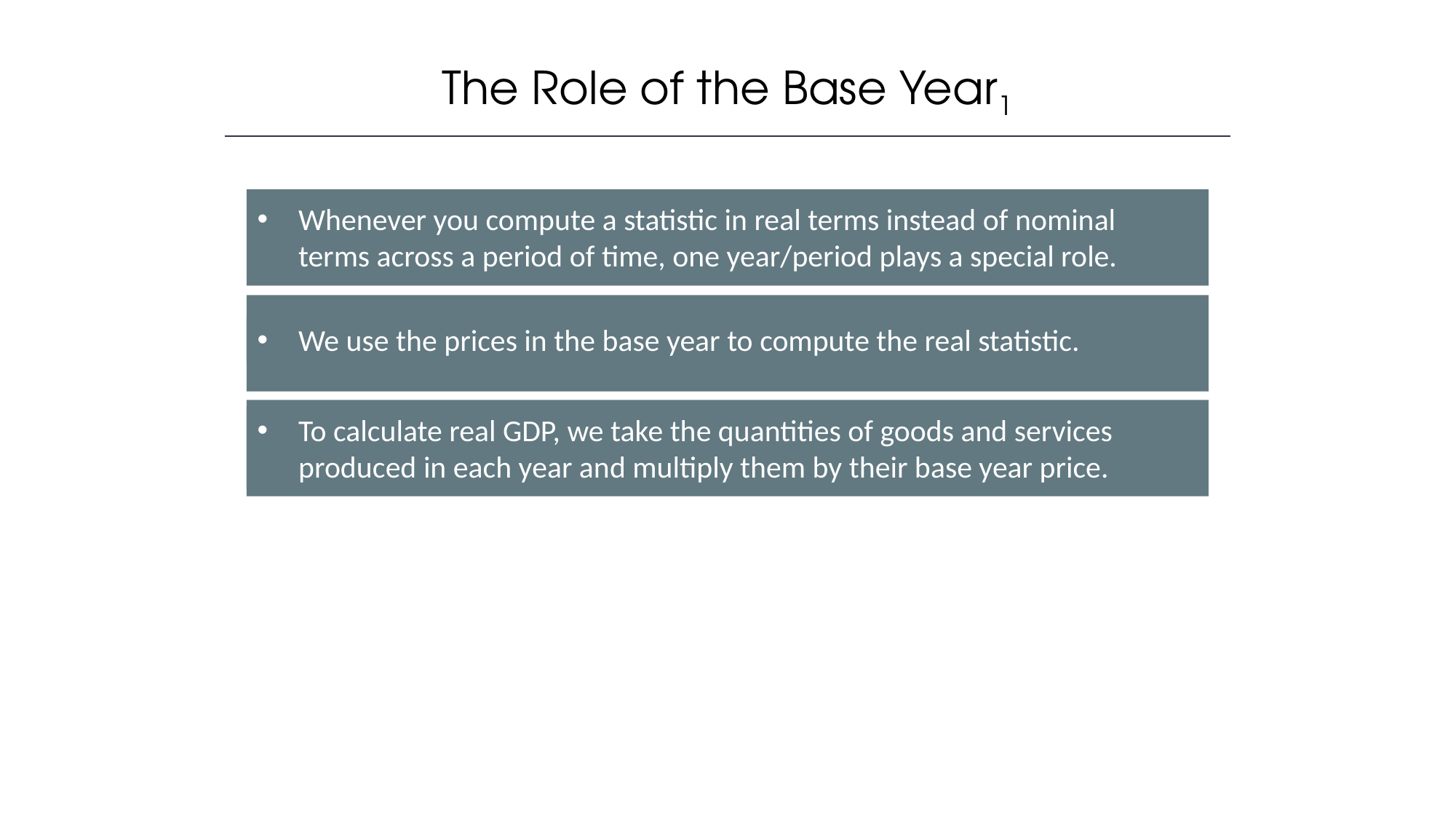

The Role of the Base Year1

Whenever you compute a statistic in real terms instead of nominal terms across a period of time, one year/period plays a special role.

We use the prices in the base year to compute the real statistic.

To calculate real GDP, we take the quantities of goods and services produced in each year and multiply them by their base year price.